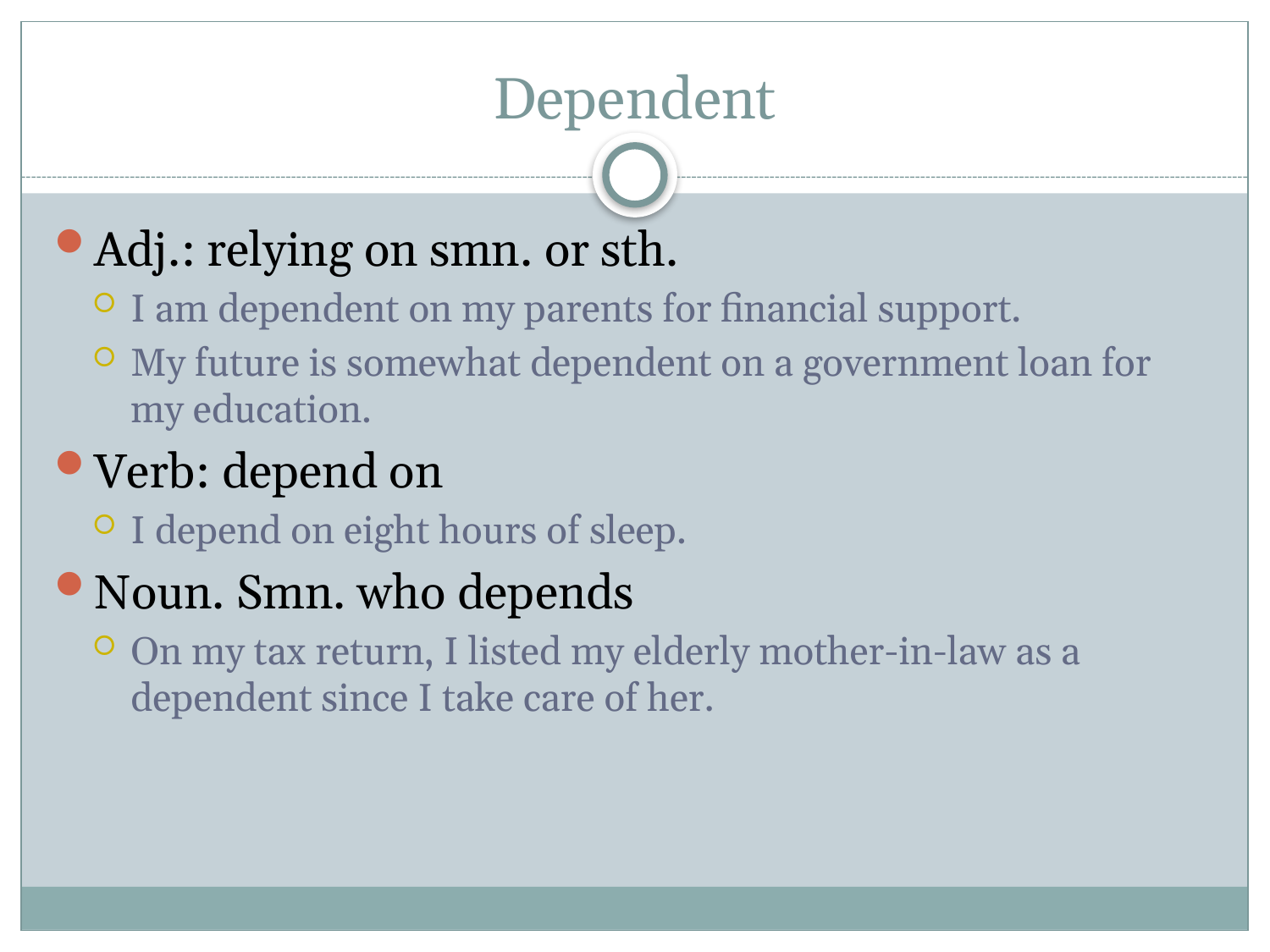

# Dependent
Adj.: relying on smn. or sth.
I am dependent on my parents for financial support.
My future is somewhat dependent on a government loan for my education.
Verb: depend on
I depend on eight hours of sleep.
Noun. Smn. who depends
On my tax return, I listed my elderly mother-in-law as a dependent since I take care of her.